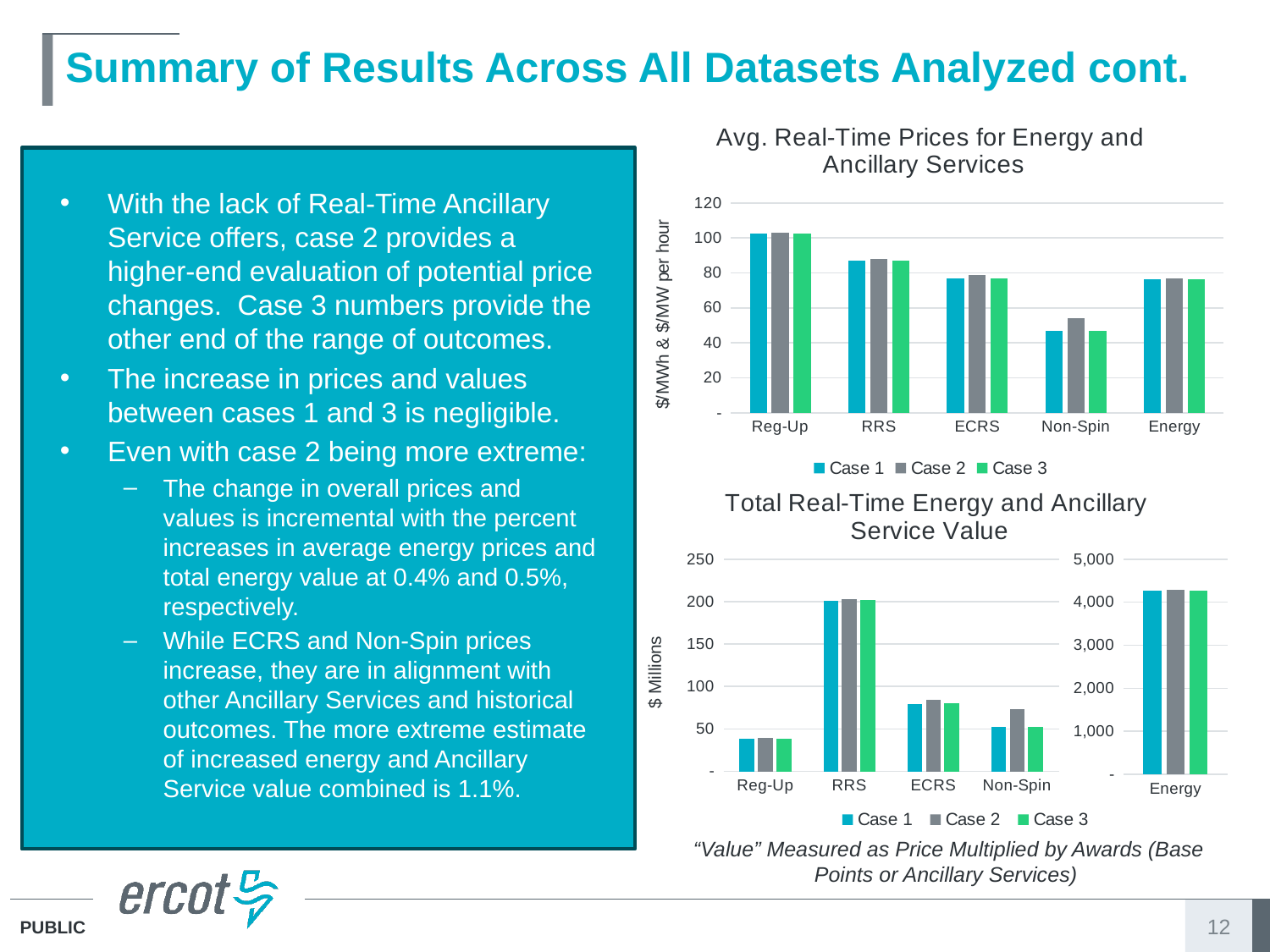

# Summary of Results Across All Datasets Analyzed cont.

### Chart: Avg. Real-Time Prices for Energy and Ancillary Services

| Category | Case 1 | Case 2 | Case 3 |
|---|---|---|---|
| Reg-Up | 102.49024041673651 | 103.18499156970277 | 102.49586921392557 |
| RRS | 87.222896259191 | 87.80502593887702 | 87.23327593806009 |
| ECRS | 76.85040328975671 | 78.8516729343037 | 76.93672676990049 |
| Non-Spin | 46.81174068475554 | 53.950422324722126 | 46.882596197094074 |
| Energy | 76.50669256340463 | 76.84174079546597 | 76.51059138751768 |
With the lack of Real-Time Ancillary Service offers, case 2 provides a higher-end evaluation of potential price changes.  Case 3 numbers provide the other end of the range of outcomes.
The increase in prices and values between cases 1 and 3 is negligible.
Even with case 2 being more extreme:
The change in overall prices and values is incremental with the percent increases in average energy prices and total energy value at 0.4% and 0.5%, respectively.
While ECRS and Non-Spin prices increase, they are in alignment with other Ancillary Services and historical outcomes. The more extreme estimate of increased energy and Ancillary Service value combined is 1.1%.

### Chart: Total Real-Time Energy and Ancillary Service Value

| Category | Case 1 | Case 2 | Case 3 |
|---|---|---|---|
| Reg-Up | 38.51160000000091 | 38.95234000000041 | 38.51553000000094 |
| RRS | 201.4355100000056 | 202.95744000000607 | 201.46269000000575 |
| ECRS | 79.43727999999787 | 84.06947000000028 | 79.8026000000003 |
| Non-Spin | 52.17398999999898 | 73.50014000000144 | 52.60120999999907 |

### Chart

| Category | Case 1 | Case 2 | Case 3 |
|---|---|---|---|
| Energy | 4273.2800000001025 | 4296.190000000081 | 4273.650000000102 |
 “Value” Measured as Price Multiplied by Awards (Base Points or Ancillary Services)
12